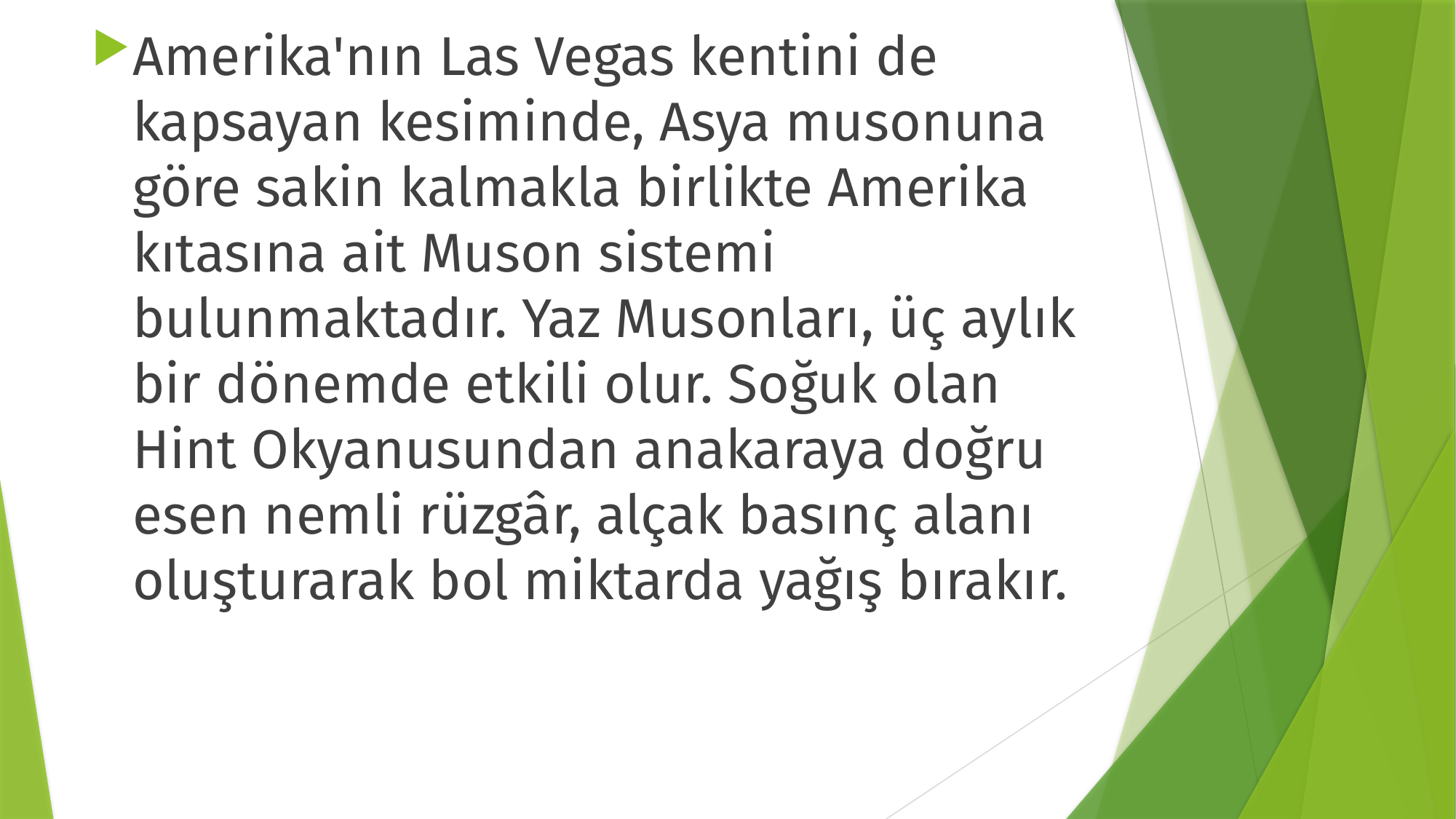

Amerika'nın Las Vegas kentini de kapsayan kesiminde, Asya musonuna göre sakin kalmakla birlikte Amerika kıtasına ait Muson sistemi bulunmaktadır. Yaz Musonları, üç aylık bir dönemde etkili olur. Soğuk olan Hint Okyanusundan anakaraya doğru esen nemli rüzgâr, alçak basınç alanı oluşturarak bol miktarda yağış bırakır.